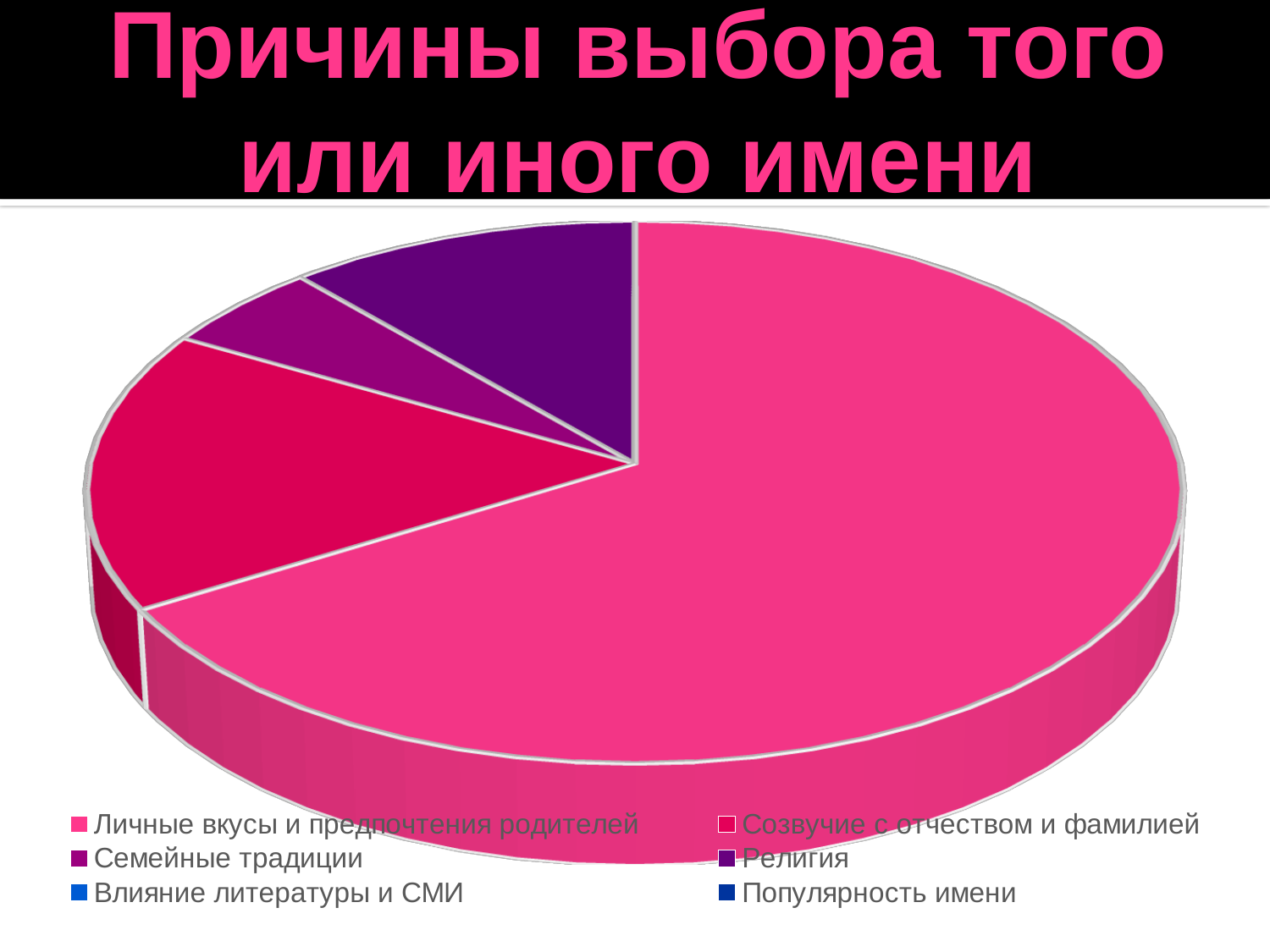

# Причины выбора того или иного имени

[unsupported chart]